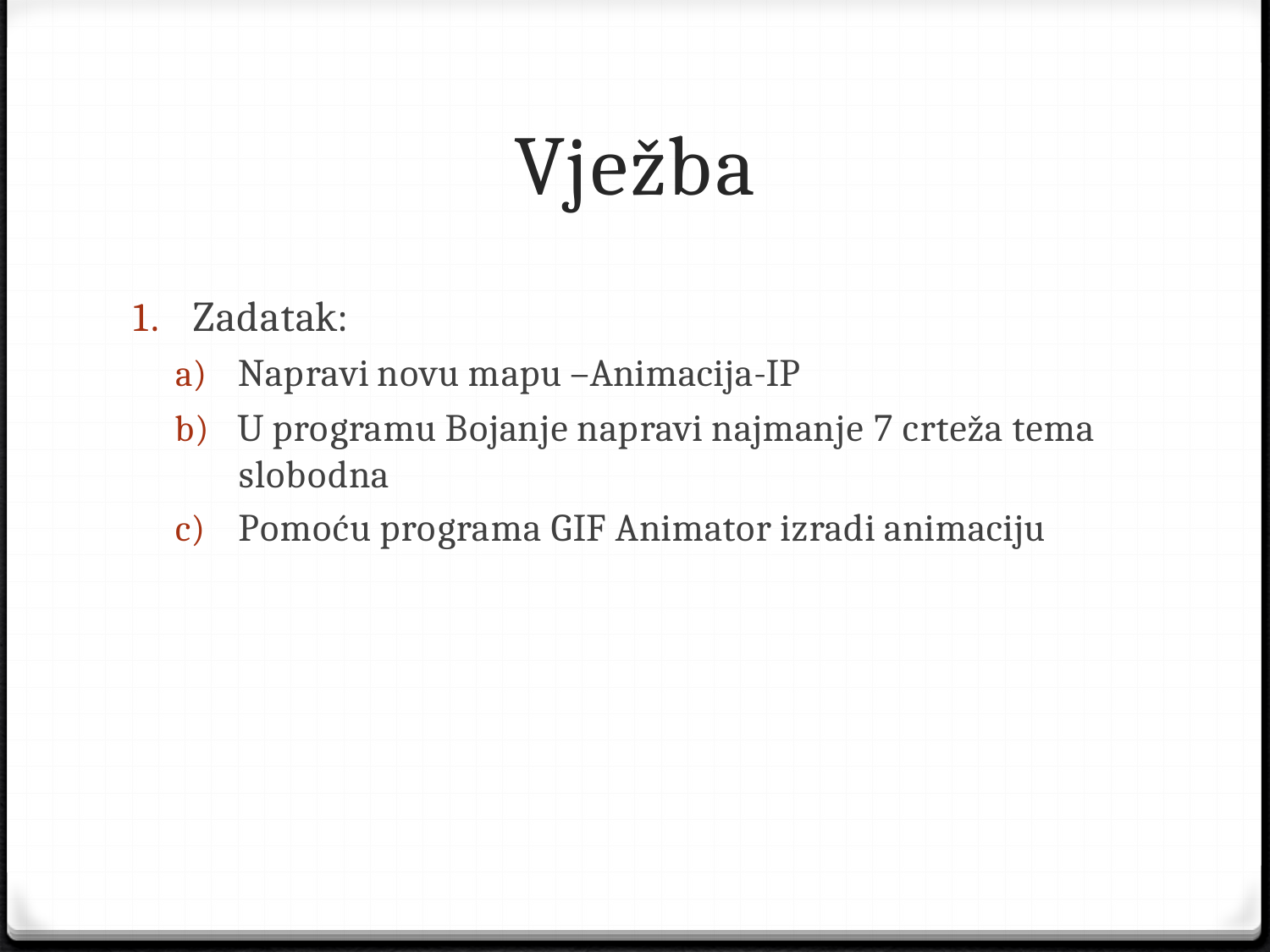

# Vježba
Zadatak:
Napravi novu mapu –Animacija-IP
U programu Bojanje napravi najmanje 7 crteža tema slobodna
Pomoću programa GIF Animator izradi animaciju